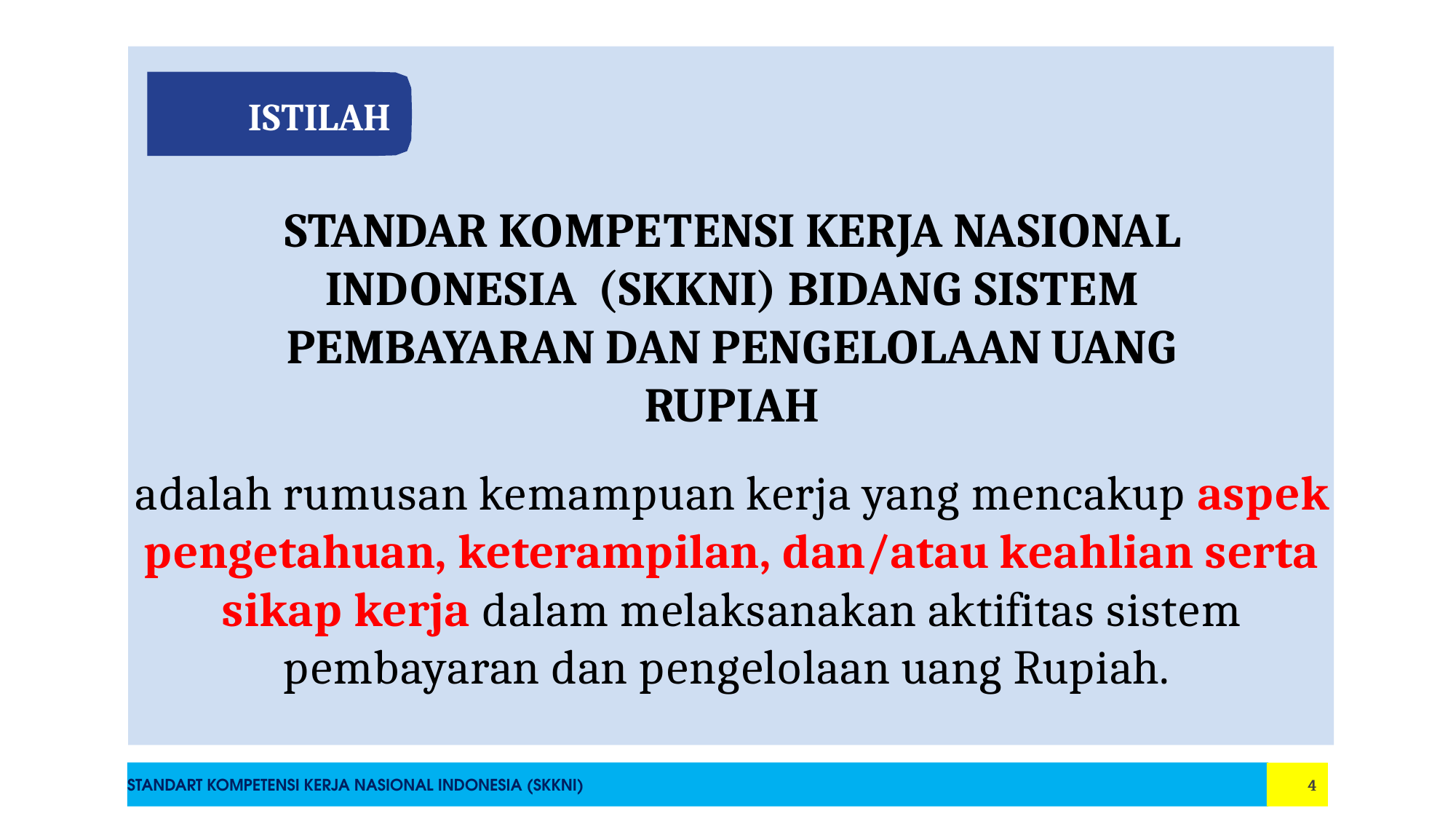

# ISTILAH
STANDAR KOMPETENSI KERJA NASIONAL INDONESIA  (SKKNI) BIDANG SISTEM PEMBAYARAN DAN PENGELOLAAN UANG RUPIAH
adalah rumusan kemampuan kerja yang mencakup aspek pengetahuan, keterampilan, dan/atau keahlian serta sikap kerja dalam melaksanakan aktifitas sistem pembayaran dan pengelolaan uang Rupiah.

STANDART KOMPETENSI KERJA NASIONAL INDONESIA (SKKNI)
4